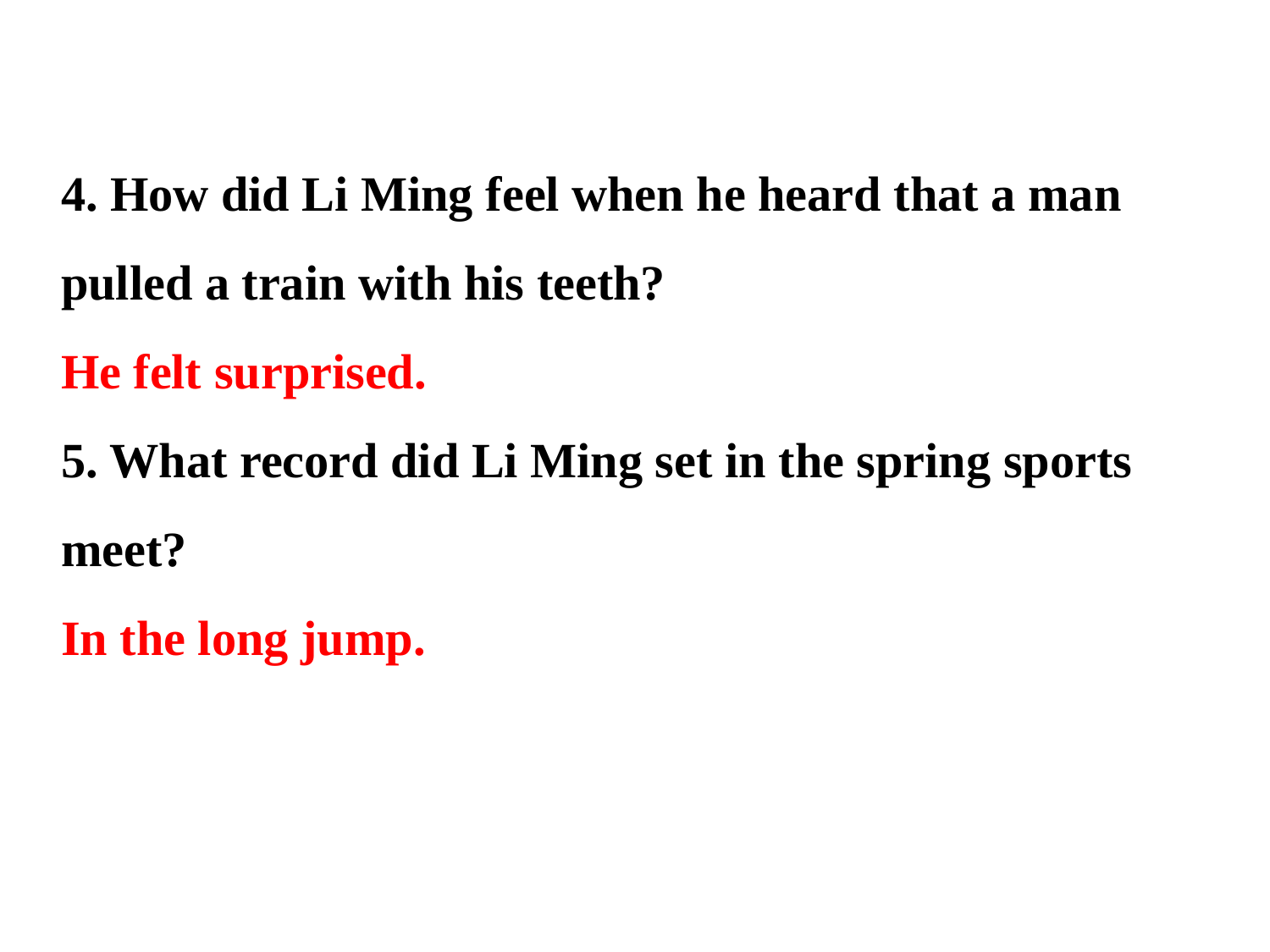

4. How did Li Ming feel when he heard that a man pulled a train with his teeth?
He felt surprised.
5. What record did Li Ming set in the spring sports meet?
In the long jump.